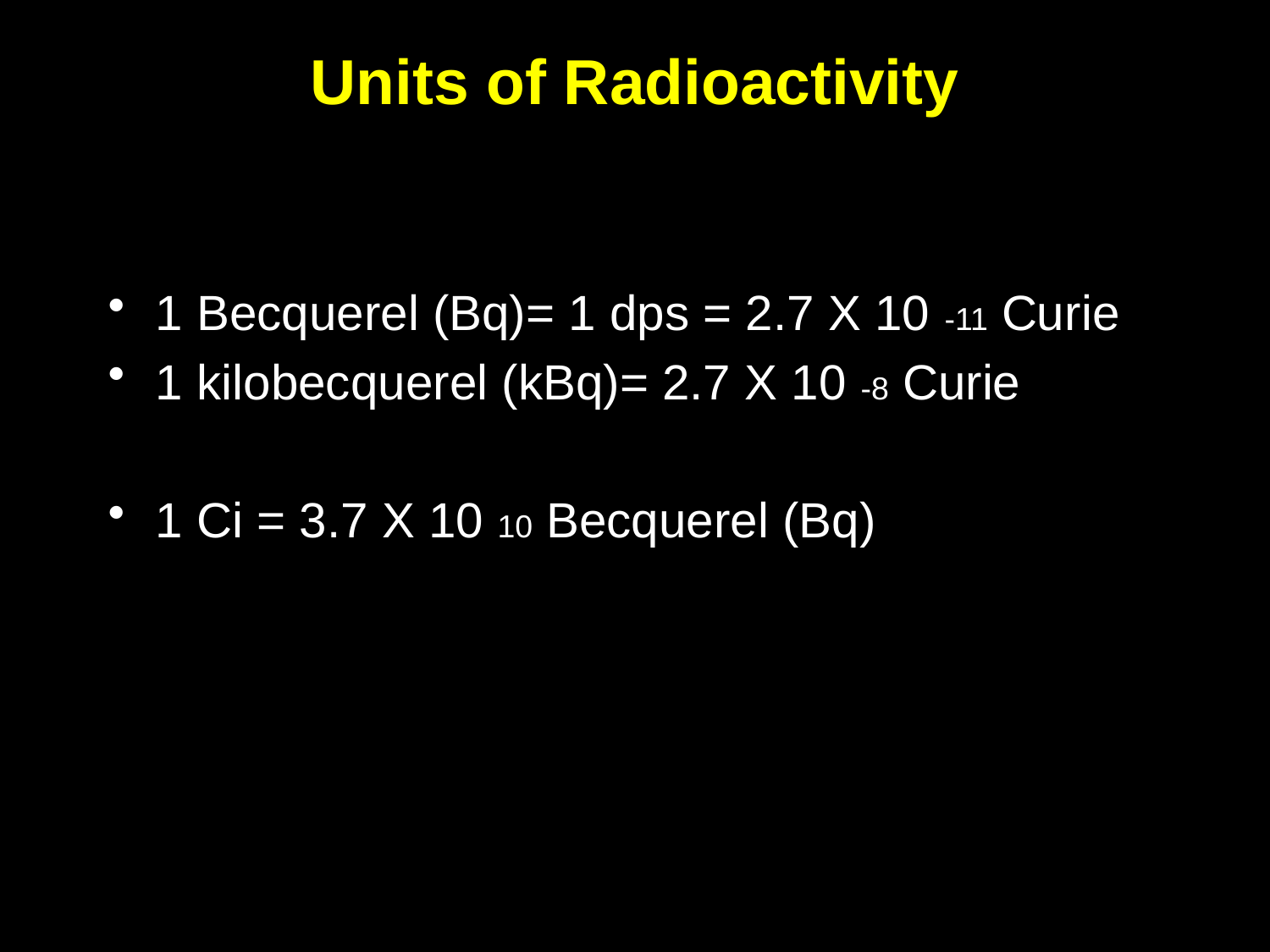

# Units of Radioactivity
1 Becquerel (Bq)= 1 dps = 2.7 X 10 -11 Curie
1 kilobecquerel (kBq)= 2.7 X 10 -8 Curie

1 Ci = 3.7 X 10 10 Becquerel (Bq)